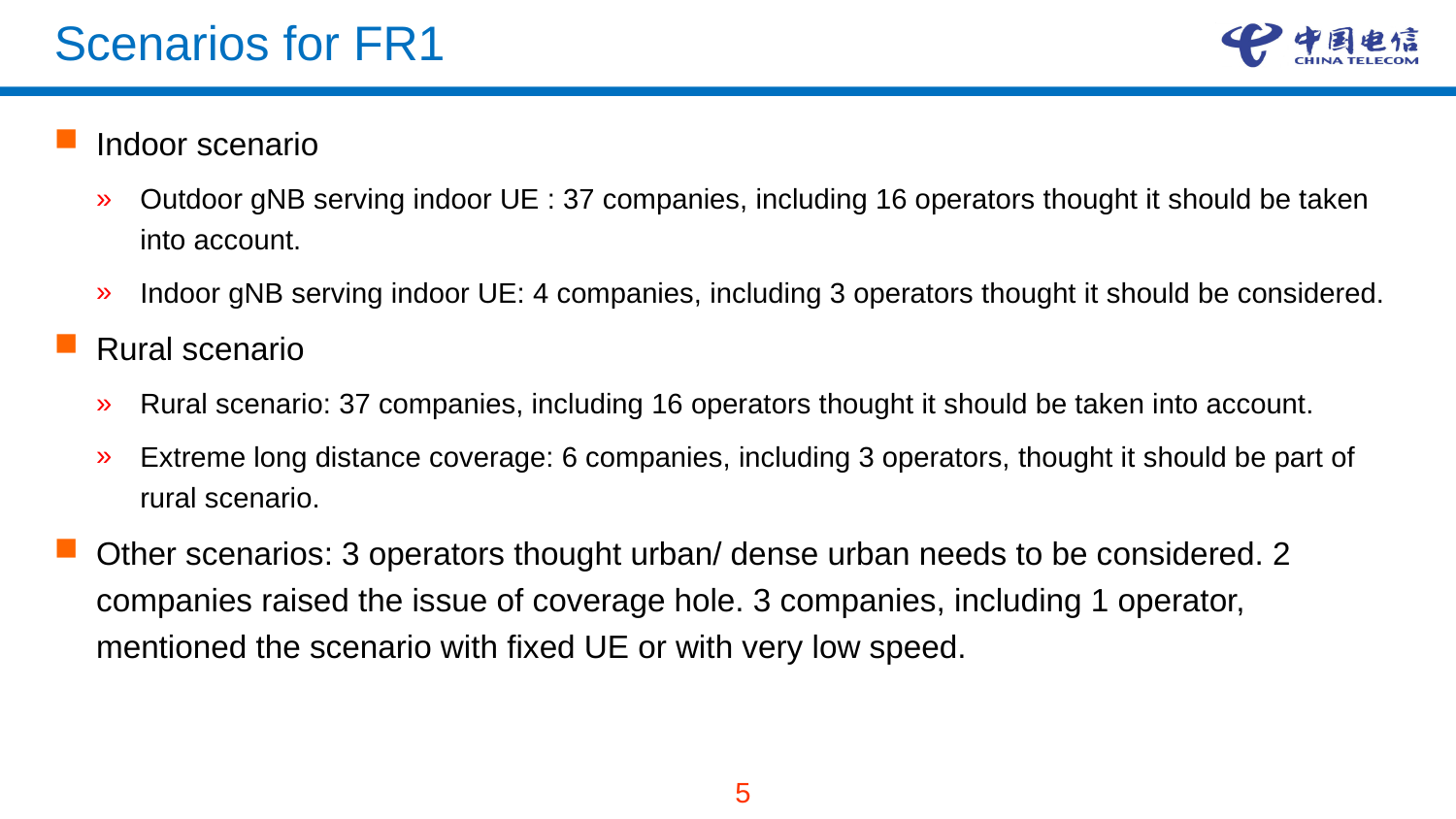

# Scenarios for FR1
Indoor scenario
Outdoor gNB serving indoor UE : 37 companies, including 16 operators thought it should be taken into account.
Indoor gNB serving indoor UE: 4 companies, including 3 operators thought it should be considered.
Rural scenario
Rural scenario: 37 companies, including 16 operators thought it should be taken into account.
Extreme long distance coverage: 6 companies, including 3 operators, thought it should be part of rural scenario.
Other scenarios: 3 operators thought urban/ dense urban needs to be considered. 2 companies raised the issue of coverage hole. 3 companies, including 1 operator, mentioned the scenario with fixed UE or with very low speed.
5